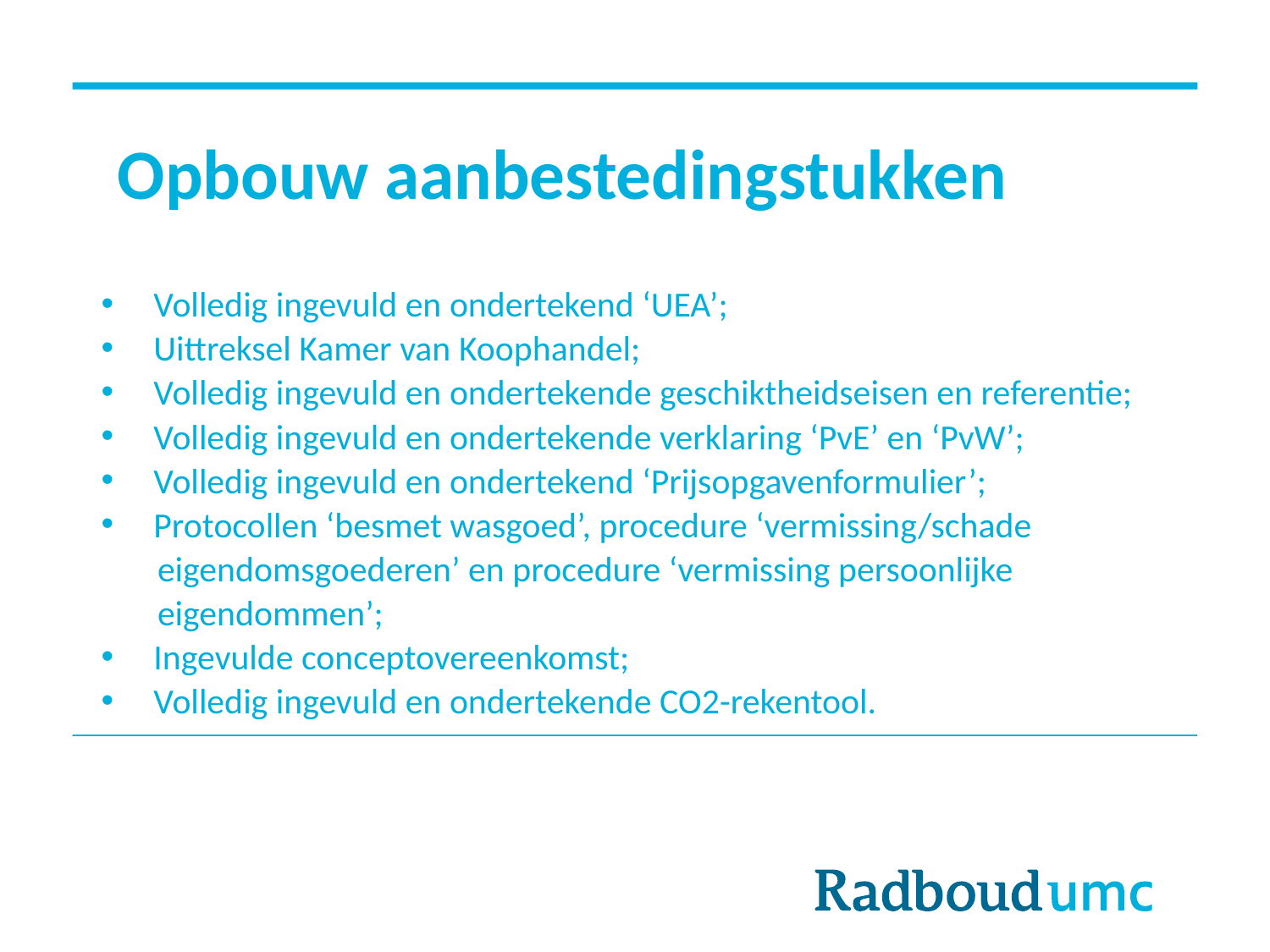

# Opbouw aanbestedingstukken

     Volledig ingevuld en ondertekend ‘UEA’;
     Uittreksel Kamer van Koophandel;
     Volledig ingevuld en ondertekende geschiktheidseisen en referentie;
     Volledig ingevuld en ondertekende verklaring ‘PvE’ en ‘PvW’;
     Volledig ingevuld en ondertekend ‘Prijsopgavenformulier’;
     Protocollen ‘besmet wasgoed’, procedure ‘vermissing/schade
       eigendomsgoederen’ en procedure ‘vermissing persoonlijke
       eigendommen’;
     Ingevulde conceptovereenkomst;
     Volledig ingevuld en ondertekende CO2-rekentool.